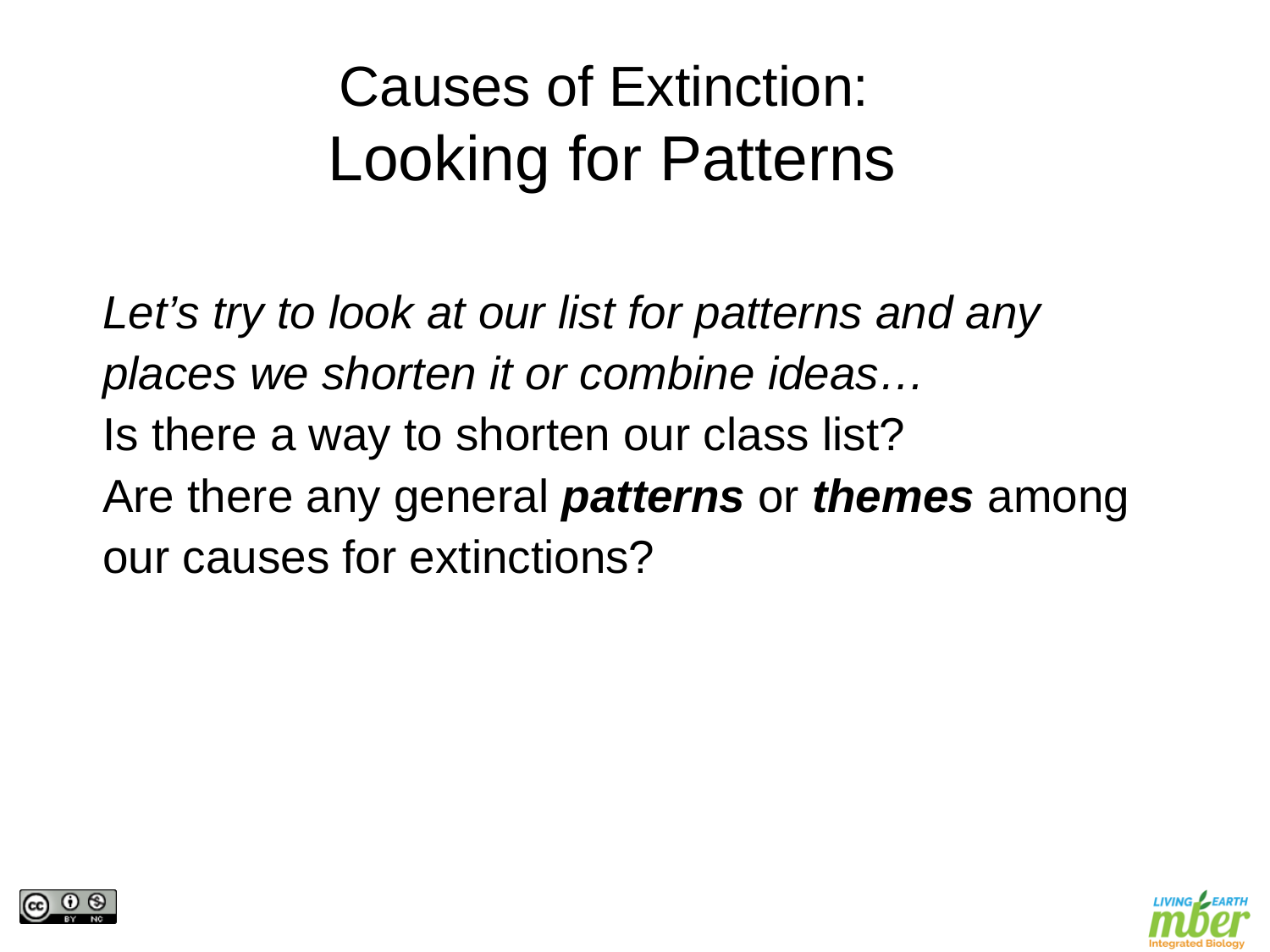

Causes of Extinction:
Looking for Patterns
Let’s try to look at our list for patterns and any places we shorten it or combine ideas…
Is there a way to shorten our class list?
Are there any general patterns or themes among our causes for extinctions?